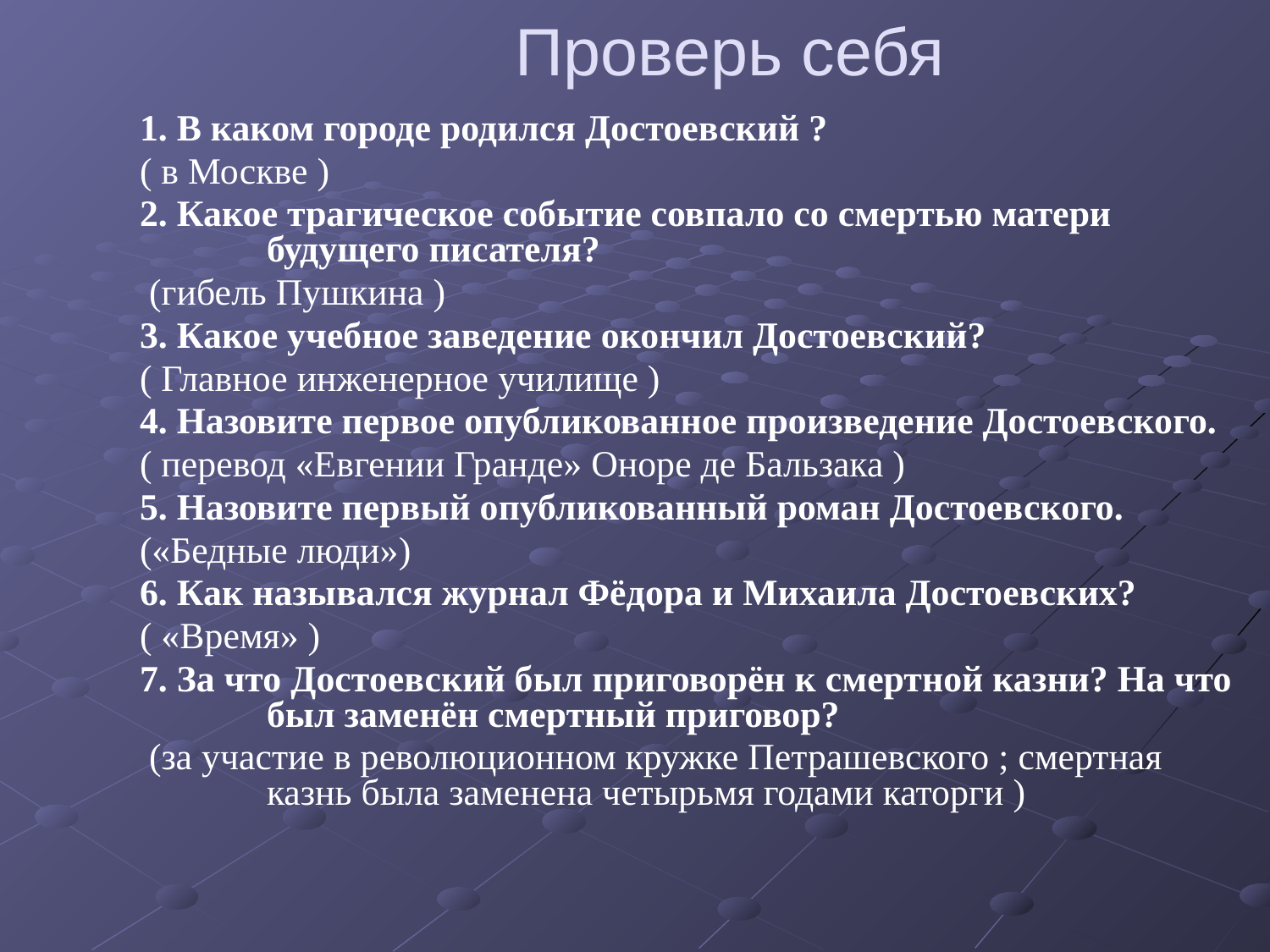

Проверь себя
1. В каком городе родился Достоевский ?
( в Москве )
2. Какое трагическое событие совпало со смертью матери будущего писателя?
 (гибель Пушкина )
3. Какое учебное заведение окончил Достоевский?
( Главное инженерное училище )
4. Назовите первое опубликованное произведение Достоевского.
( перевод «Евгении Гранде» Оноре де Бальзака )
5. Назовите первый опубликованный роман Достоевского.
(«Бедные люди»)
6. Как назывался журнал Фёдора и Михаила Достоевских?
( «Время» )
7. За что Достоевский был приговорён к смертной казни? На что был заменён смертный приговор?
 (за участие в революционном кружке Петрашевского ; смертная казнь была заменена четырьмя годами каторги )